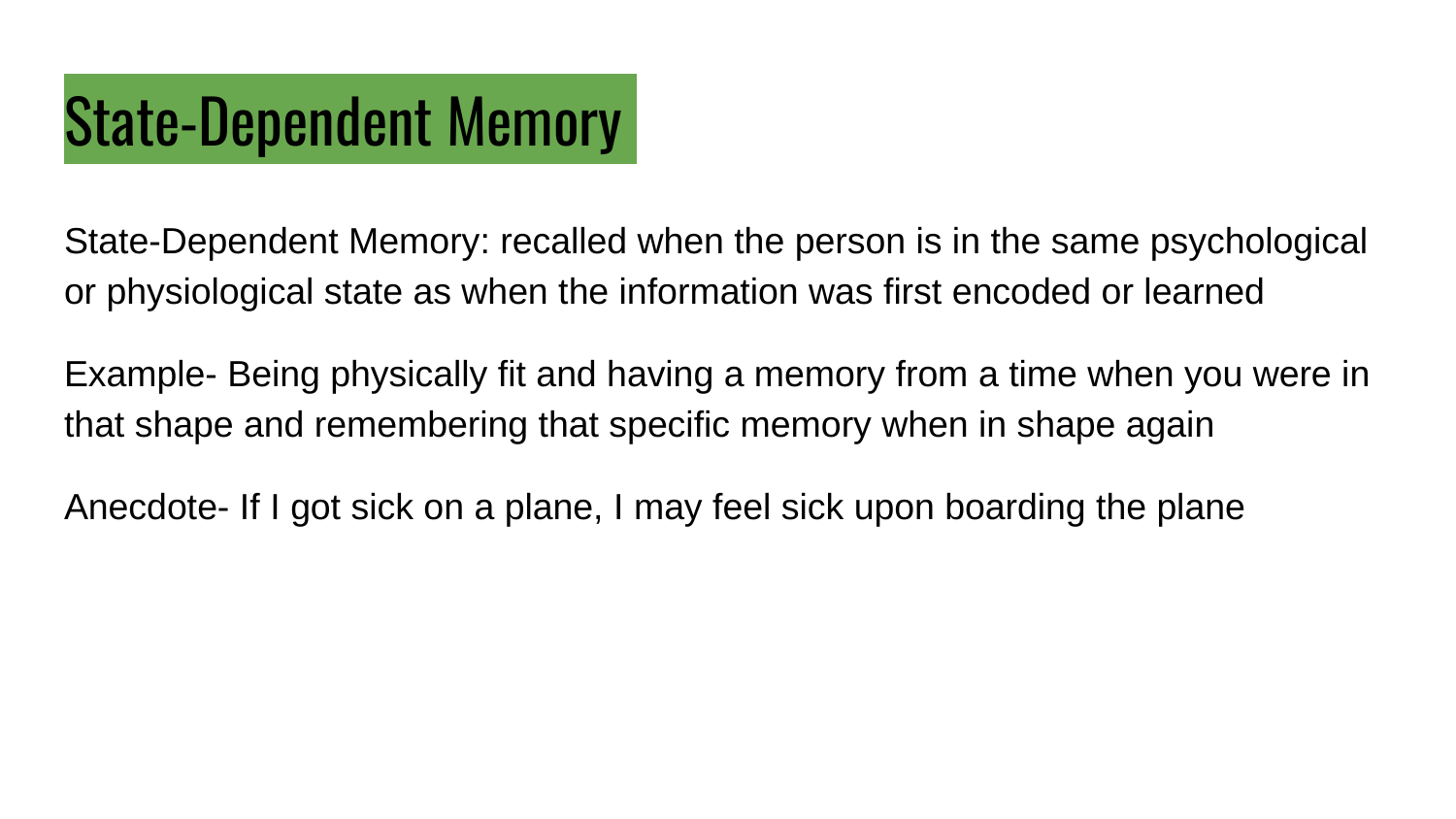

# State-Dependent Memory
State-Dependent Memory: recalled when the person is in the same psychological or physiological state as when the information was first encoded or learned
Example- Being physically fit and having a memory from a time when you were in that shape and remembering that specific memory when in shape again
Anecdote- If I got sick on a plane, I may feel sick upon boarding the plane